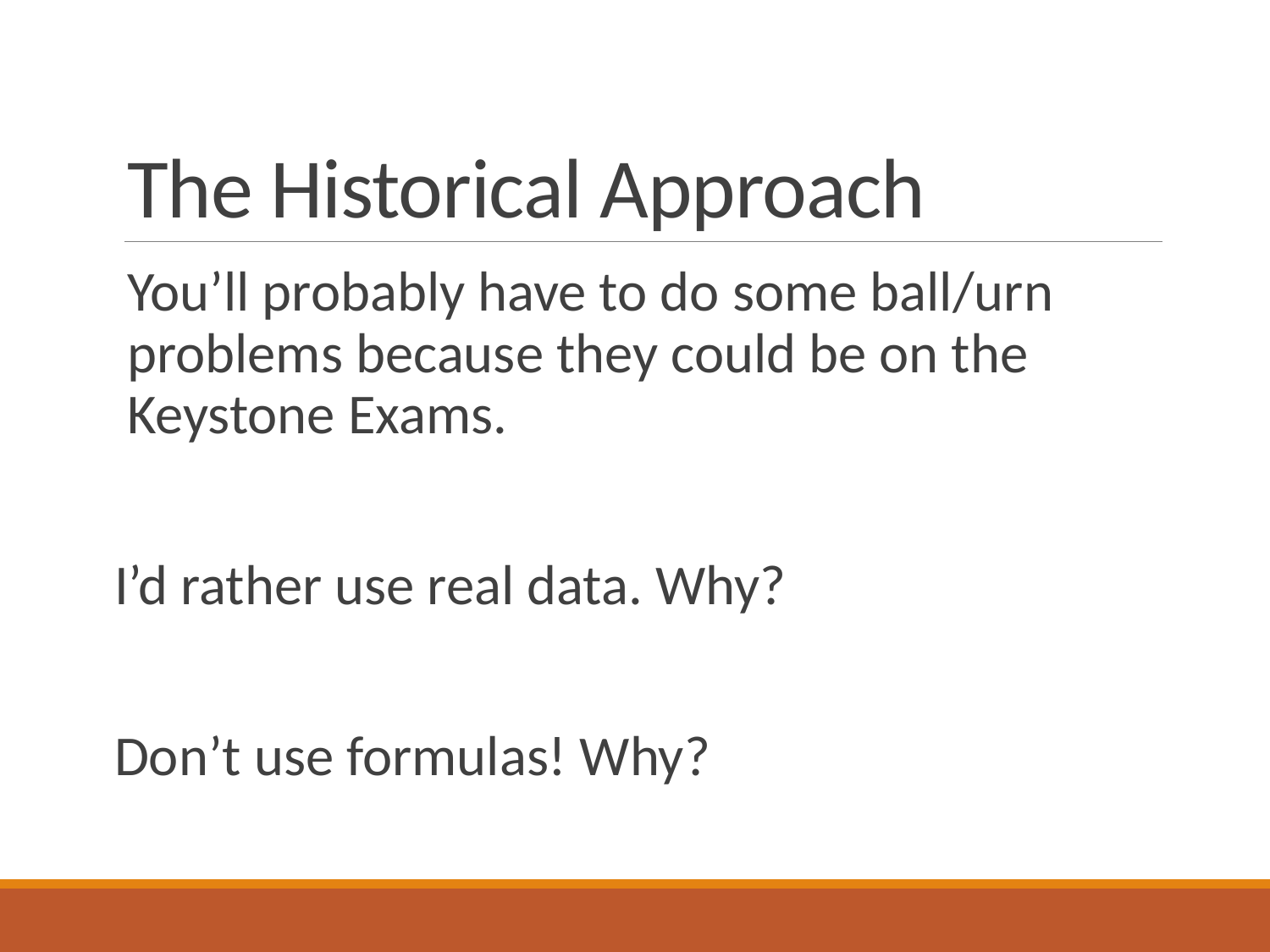

# The Historical Approach
 You’ll probably have to do some ball/urn problems because they could be on the Keystone Exams.

I’d rather use real data. Why?

Don’t use formulas! Why?